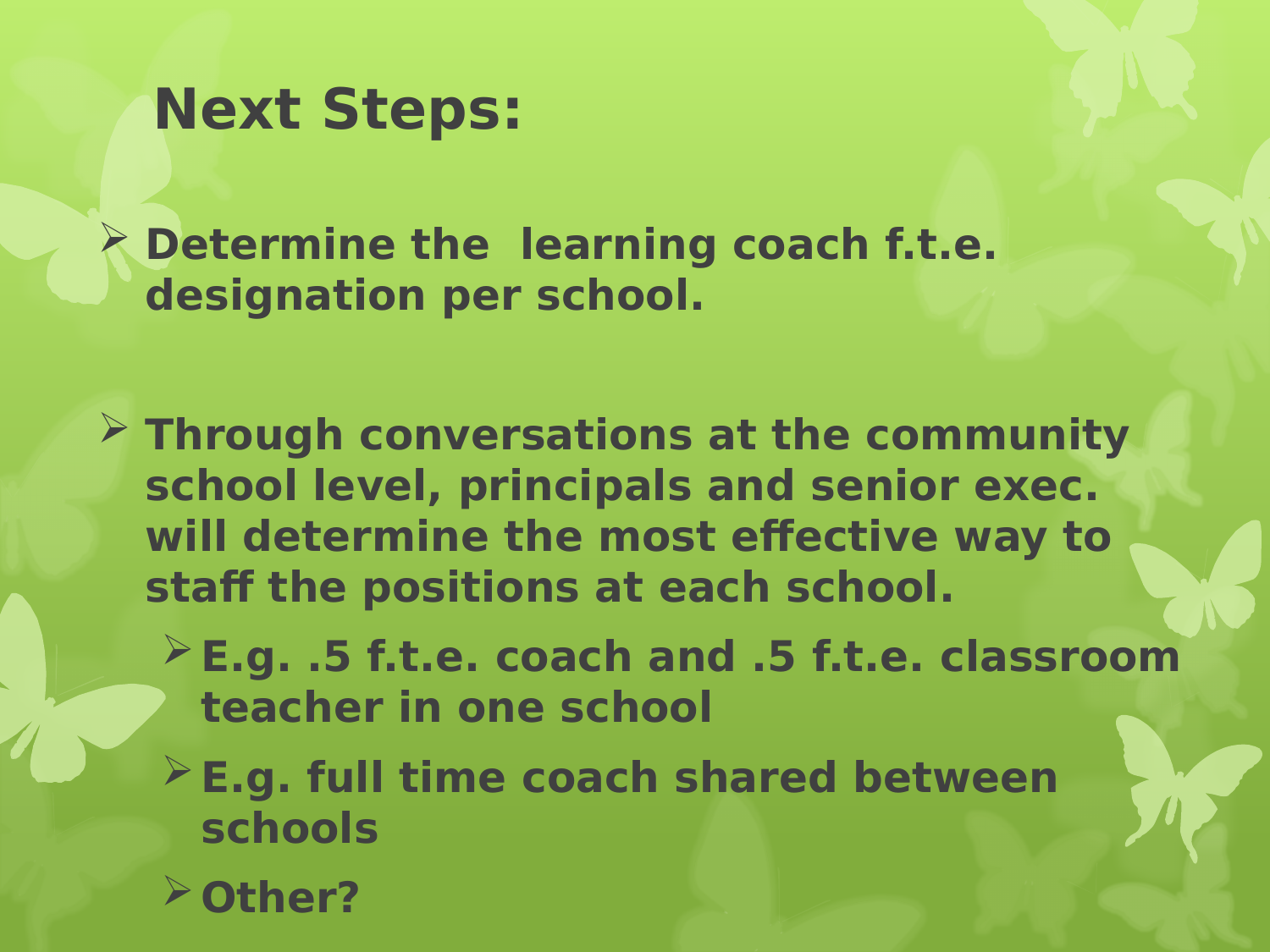

# Next Steps:
Determine the  learning coach f.t.e. designation per school.

Through conversations at the community school level, principals and senior exec. will determine the most effective way to staff the positions at each school.
E.g. .5 f.t.e. coach and .5 f.t.e. classroom teacher in one school
E.g. full time coach shared between schools
Other?